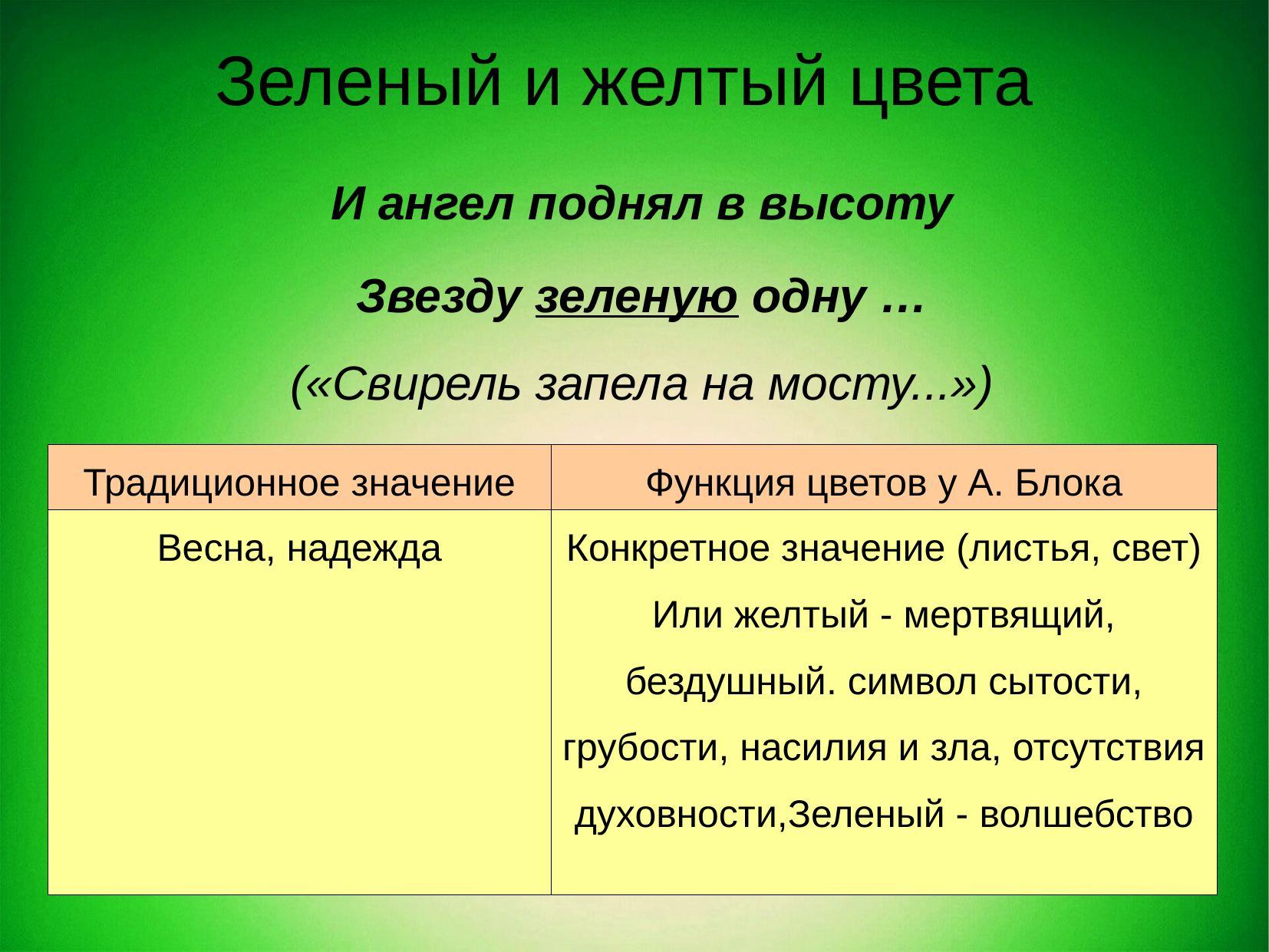

# Зеленый и желтый цвета
И ангел поднял в высоту
Звезду зеленую одну …
(«Свирель запела на мосту...»)

| Традиционное значение | Функция цветов у А. Блока |
| --- | --- |
| Весна, надежда | Конкретное значение (листья, свет) Или желтый - мертвящий, бездушный. символ сытости, грубости, насилия и зла, отсутствия духовности,Зеленый - волшебство |